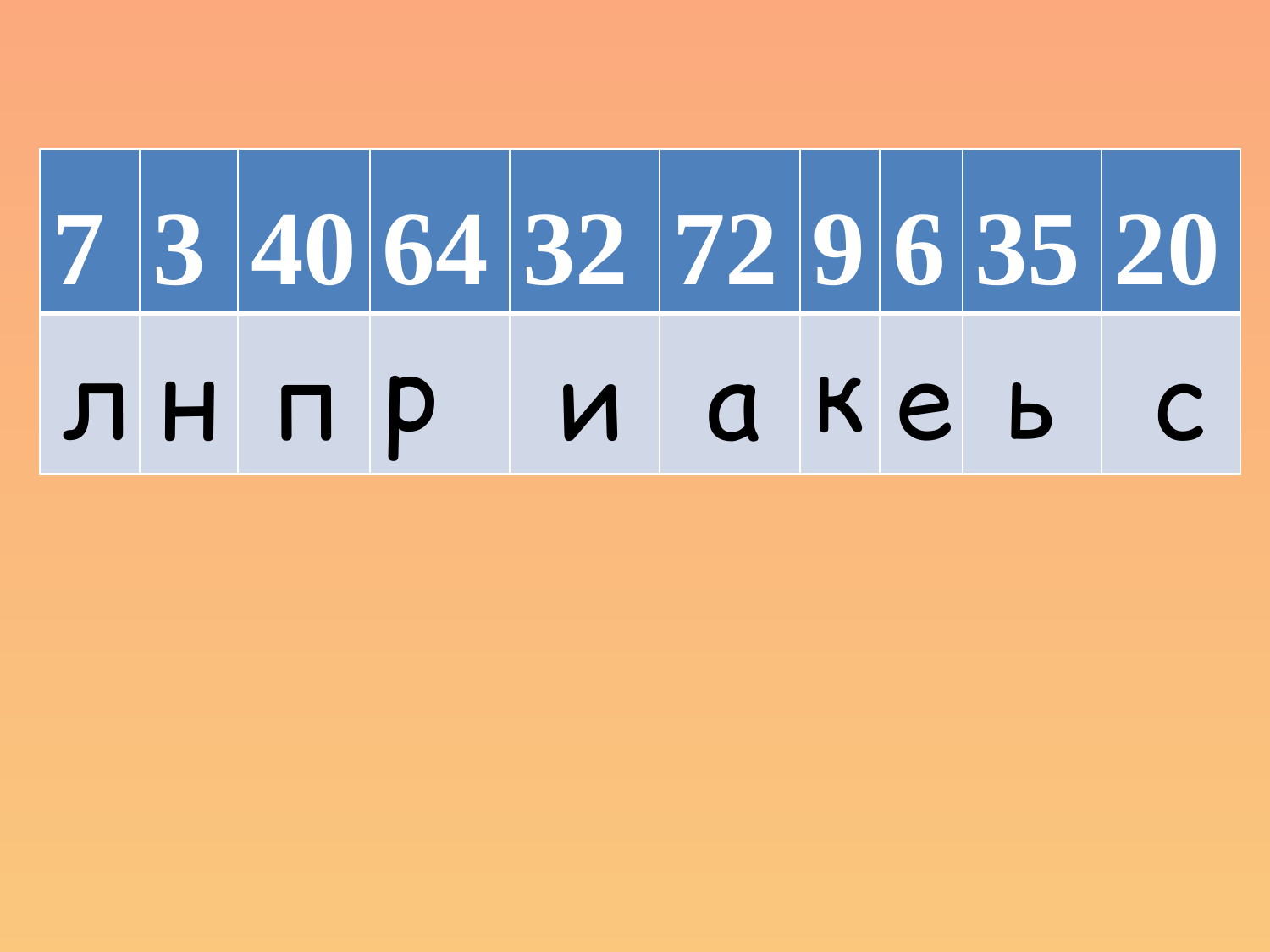

| 7 | 3 | 40 | 64 | 32 | 72 | 9 | 6 | 35 | 20 |
| --- | --- | --- | --- | --- | --- | --- | --- | --- | --- |
|  |  |  | р |  |  | к |  |  |  |
#
л
н
п
и
е
ь
с
а